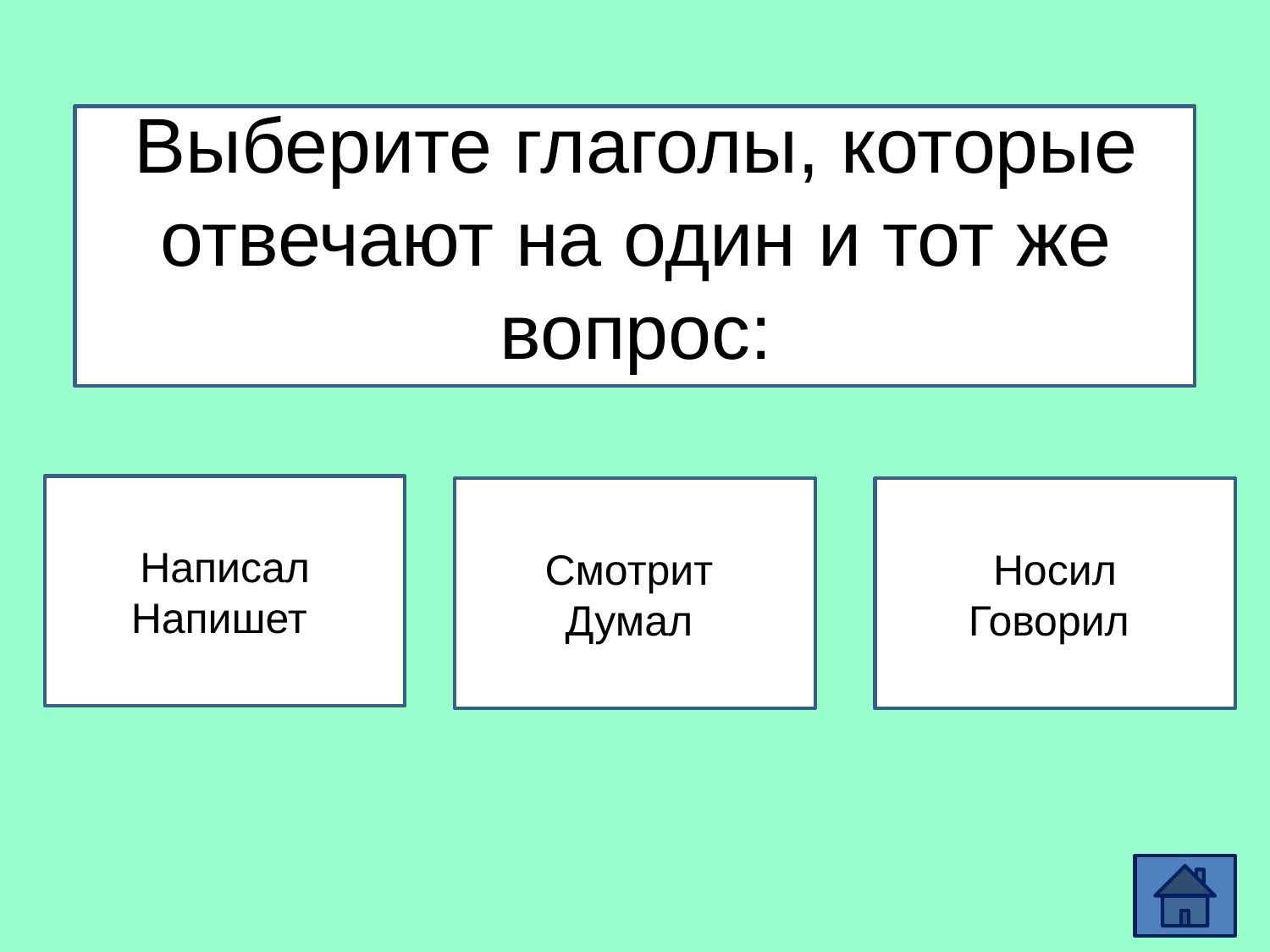

# Выберите глаголы, которые отвечают на один и тот же вопрос:
Написал
Напишет
Смотрит
Думал
Носил
Говорил